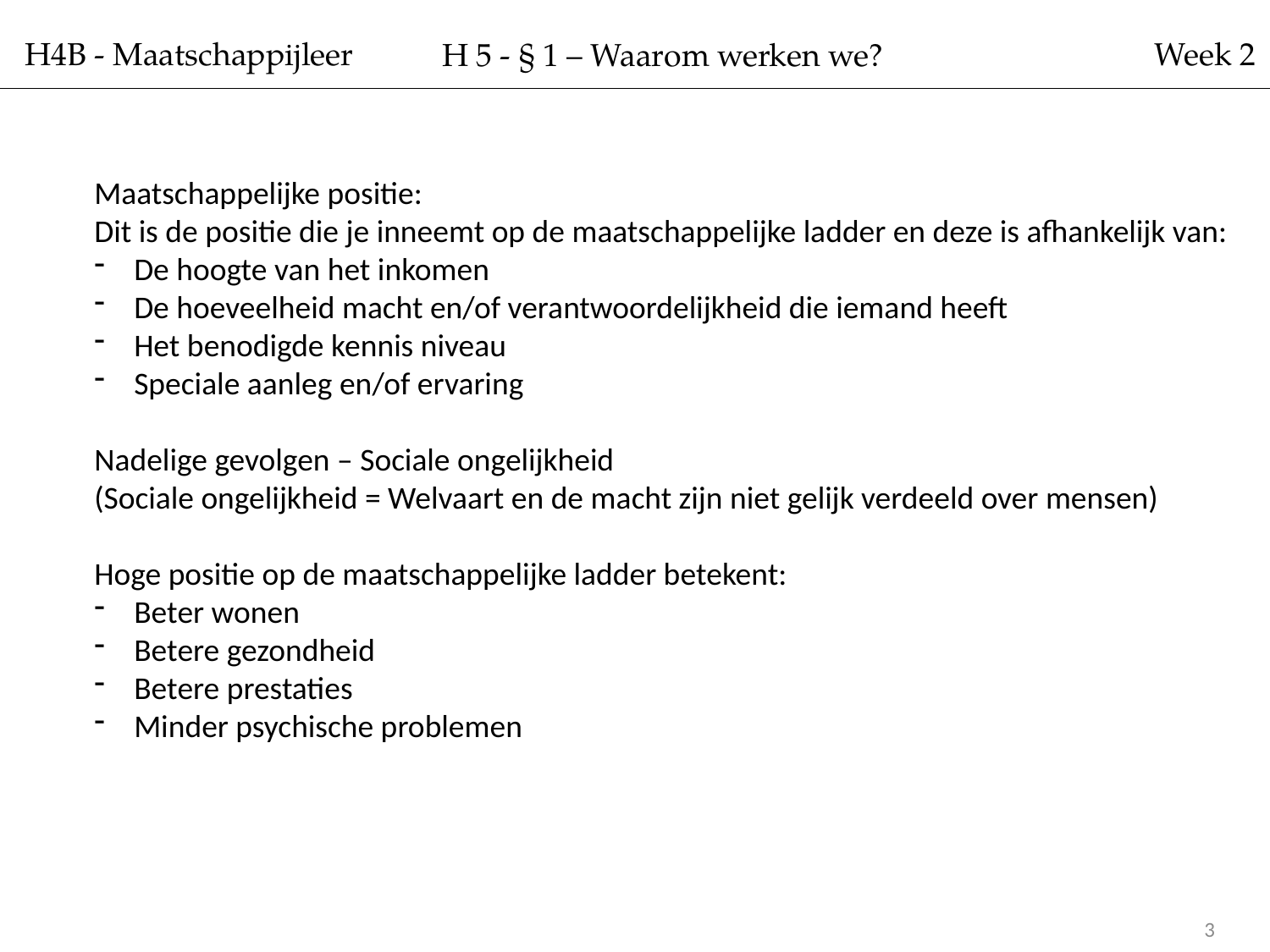

H4B - Maatschappijleer
Week 2
H 5 - § 1 – Waarom werken we?
Maatschappelijke positie:
Dit is de positie die je inneemt op de maatschappelijke ladder en deze is afhankelijk van:
De hoogte van het inkomen
De hoeveelheid macht en/of verantwoordelijkheid die iemand heeft
Het benodigde kennis niveau
Speciale aanleg en/of ervaring

Nadelige gevolgen – Sociale ongelijkheid
(Sociale ongelijkheid = Welvaart en de macht zijn niet gelijk verdeeld over mensen)

Hoge positie op de maatschappelijke ladder betekent:
Beter wonen
Betere gezondheid
Betere prestaties
Minder psychische problemen
3